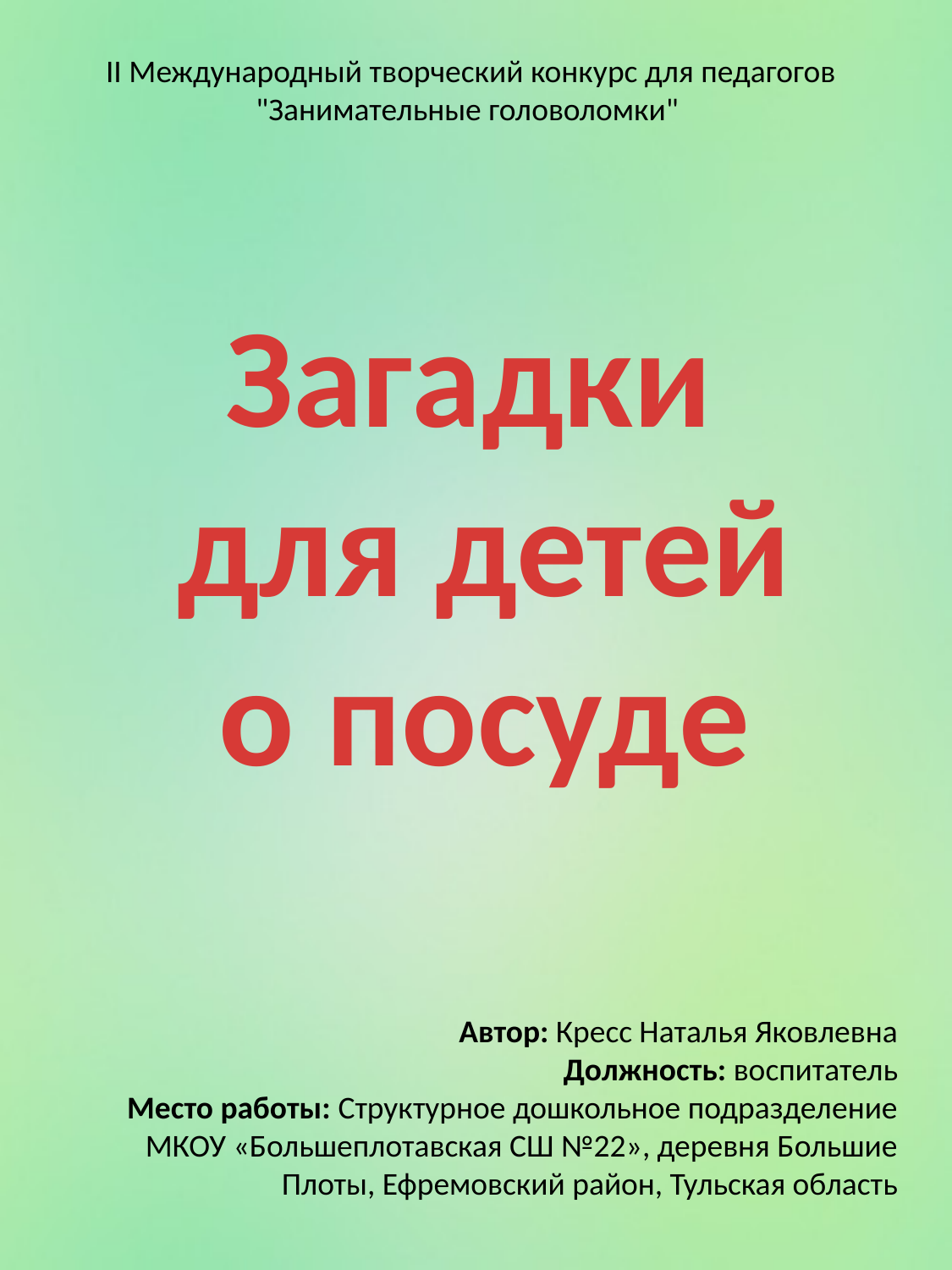

II Международный творческий конкурс для педагогов "Занимательные головоломки"
# Загадки для детей о посуде
Автор: Кресс Наталья Яковлевна
Должность: воспитатель
Место работы: Структурное дошкольное подразделение МКОУ «Большеплотавская СШ №22», деревня Большие Плоты, Ефремовский район, Тульская область